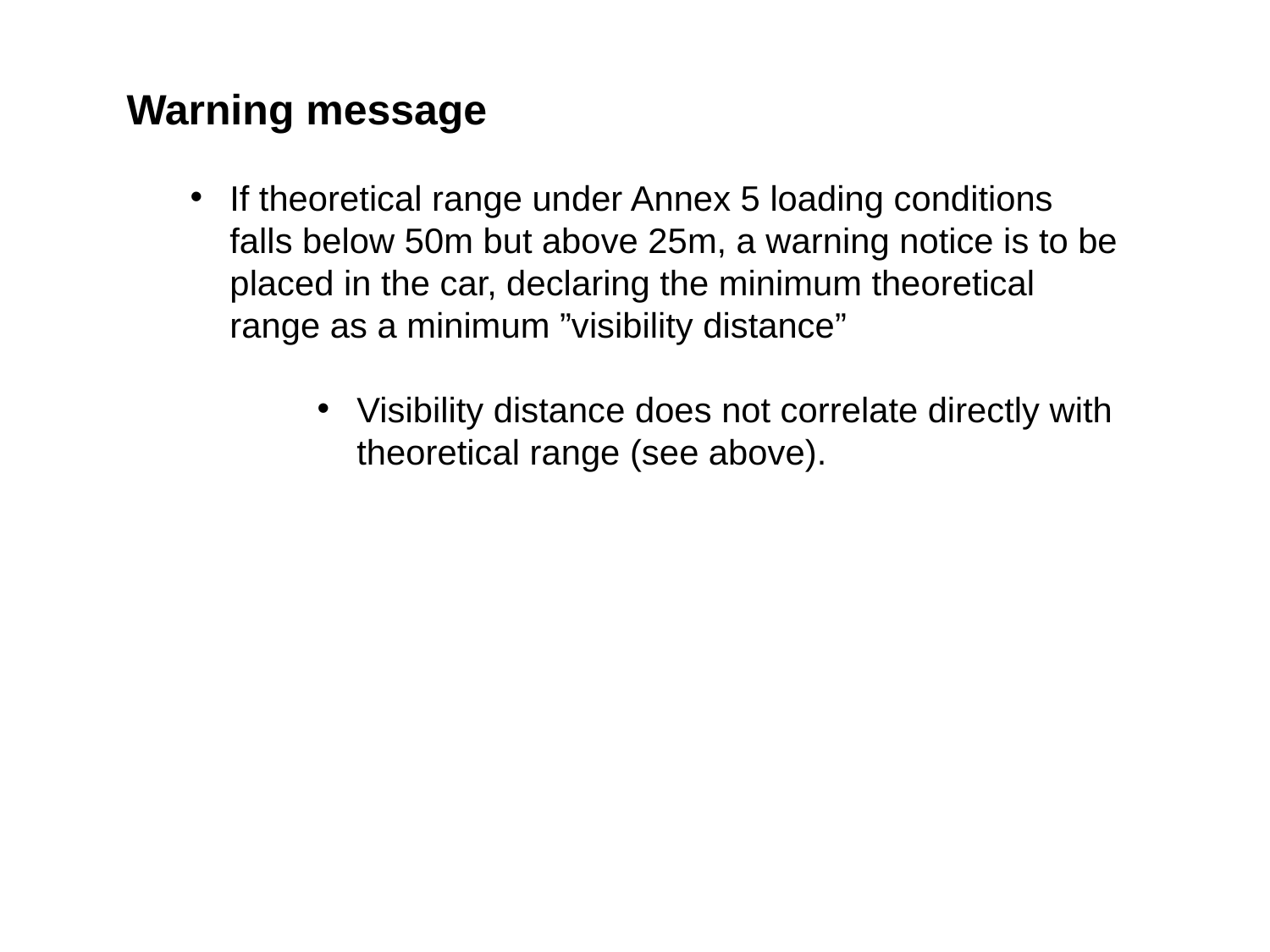

Warning message
If theoretical range under Annex 5 loading conditions falls below 50m but above 25m, a warning notice is to be placed in the car, declaring the minimum theoretical range as a minimum ”visibility distance”

Visibility distance does not correlate directly with theoretical range (see above).